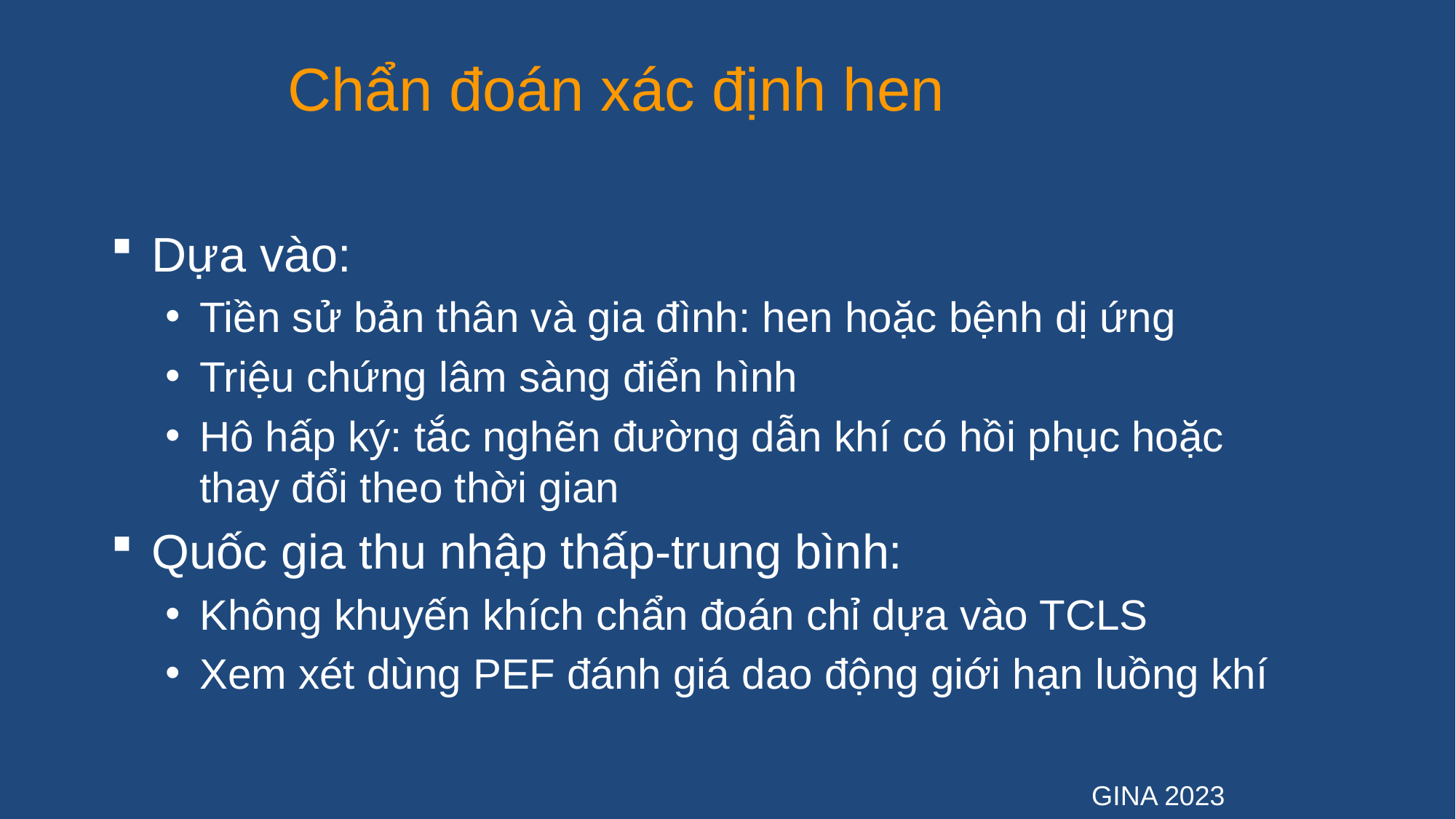

# Chẩn đoán xác định hen
Dựa vào:
Tiền sử bản thân và gia đình: hen hoặc bệnh dị ứng
Triệu chứng lâm sàng điển hình
Hô hấp ký: tắc nghẽn đường dẫn khí có hồi phục hoặc thay đổi theo thời gian
Quốc gia thu nhập thấp-trung bình:
Không khuyến khích chẩn đoán chỉ dựa vào TCLS
Xem xét dùng PEF đánh giá dao động giới hạn luồng khí
GINA 2023